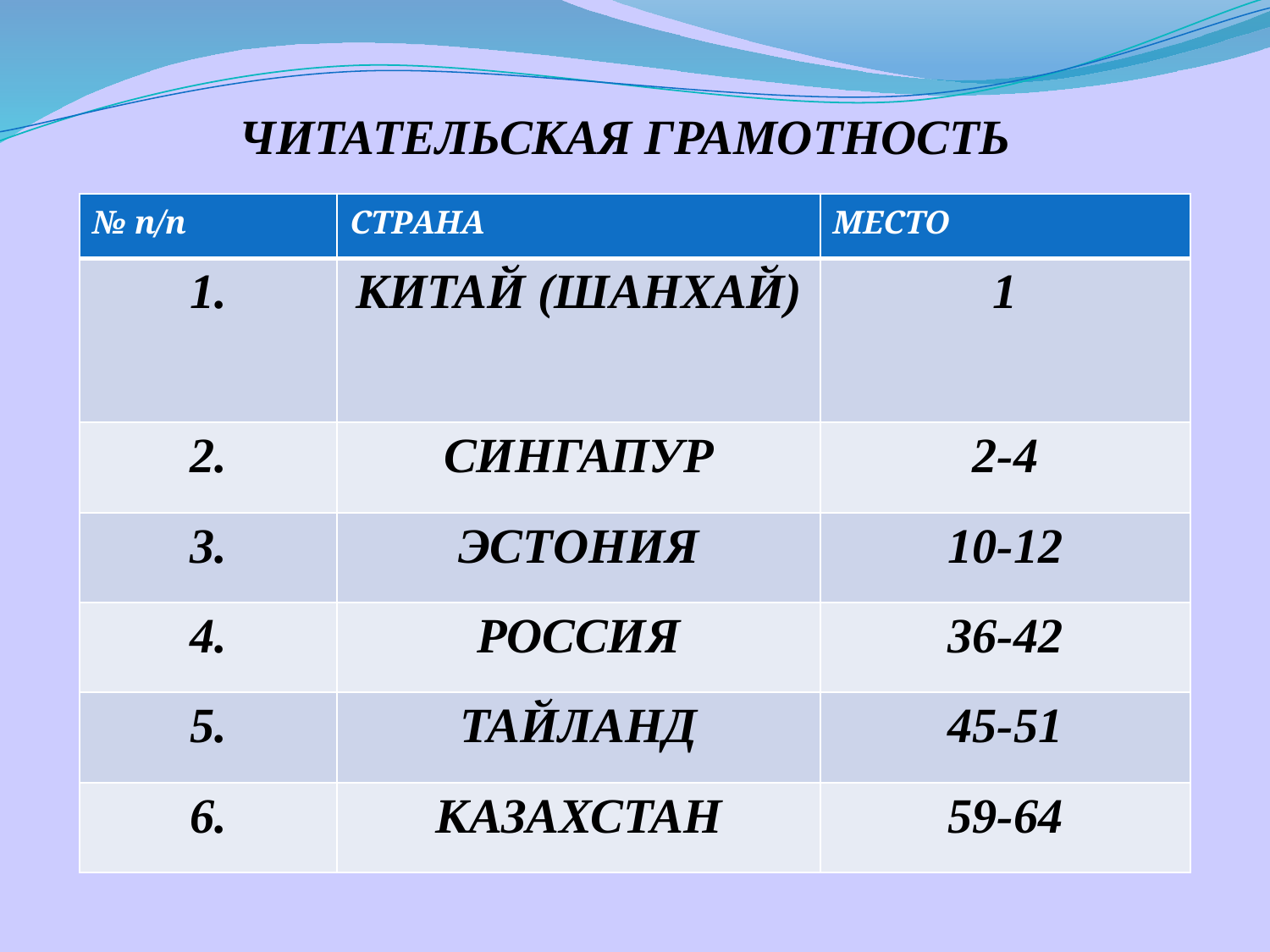

ЧИТАТЕЛЬСКАЯ ГРАМОТНОСТЬ

| № п/п | СТРАНА | МЕСТО |
| --- | --- | --- |
| 1. | КИТАЙ (ШАНХАЙ) | 1 |
| 2. | СИНГАПУР | 2-4 |
| 3. | ЭСТОНИЯ | 10-12 |
| 4. | РОССИЯ | 36-42 |
| 5. | ТАЙЛАНД | 45-51 |
| 6. | КАЗАХСТАН | 59-64 |